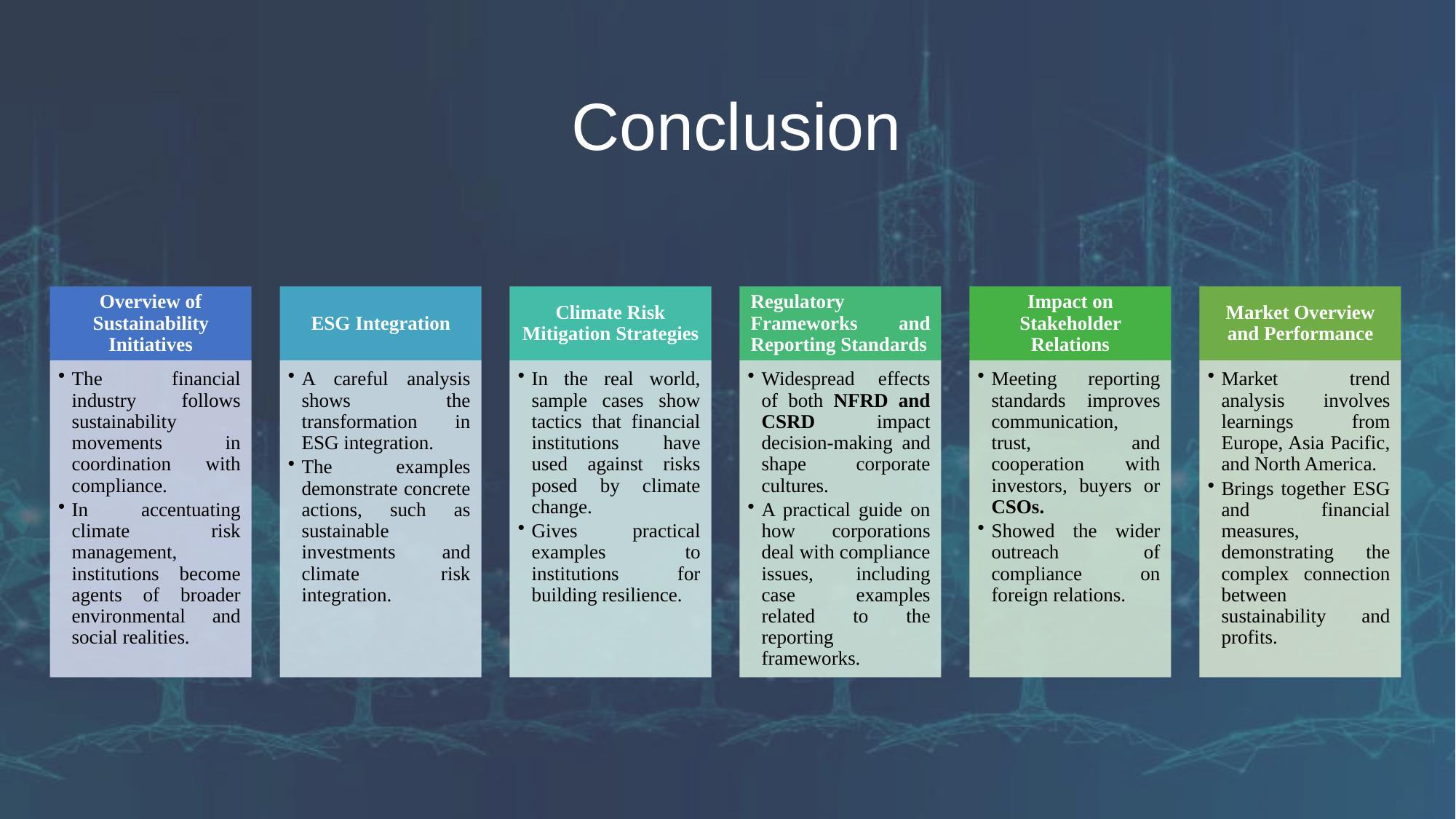

# Conclusion
Overview of Sustainability Initiatives
The financial industry follows sustainability movements in coordination with compliance.
In accentuating climate risk management, institutions become agents of broader environmental and social realities.
ESG Integration
A careful analysis shows the transformation in ESG integration.
The examples demonstrate concrete actions, such as sustainable investments and climate risk integration.
Climate Risk Mitigation Strategies
In the real world, sample cases show tactics that financial institutions have used against risks posed by climate change.
Gives practical examples to institutions for building resilience.
Regulatory Frameworks and Reporting Standards
Widespread effects of both NFRD and CSRD impact decision-making and shape corporate cultures.
A practical guide on how corporations deal with compliance issues, including case examples related to the reporting frameworks.
Impact on Stakeholder Relations
Meeting reporting standards improves communication, trust, and cooperation with investors, buyers or CSOs.
Showed the wider outreach of compliance on foreign relations.
Market Overview and Performance
Market trend analysis involves learnings from Europe, Asia Pacific, and North America.
Brings together ESG and financial measures, demonstrating the complex connection between sustainability and profits.